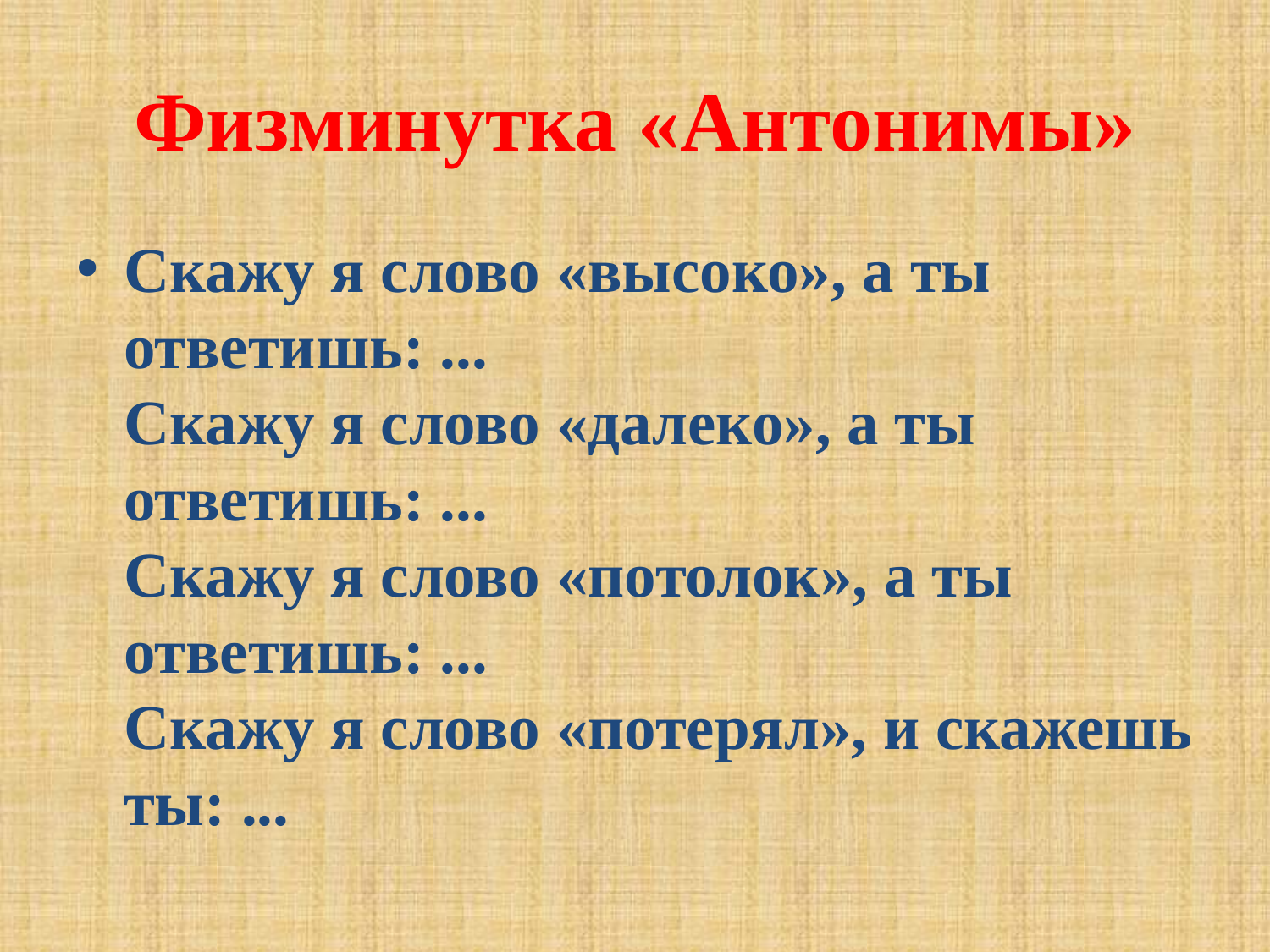

# Физминутка «Антонимы»
Скажу я слово «высоко», а ты ответишь: ...
Скажу я слово «далеко», а ты ответишь: ...
Скажу я слово «потолок», а ты ответишь: ...
Скажу я слово «потерял», и скажешь ты: ...